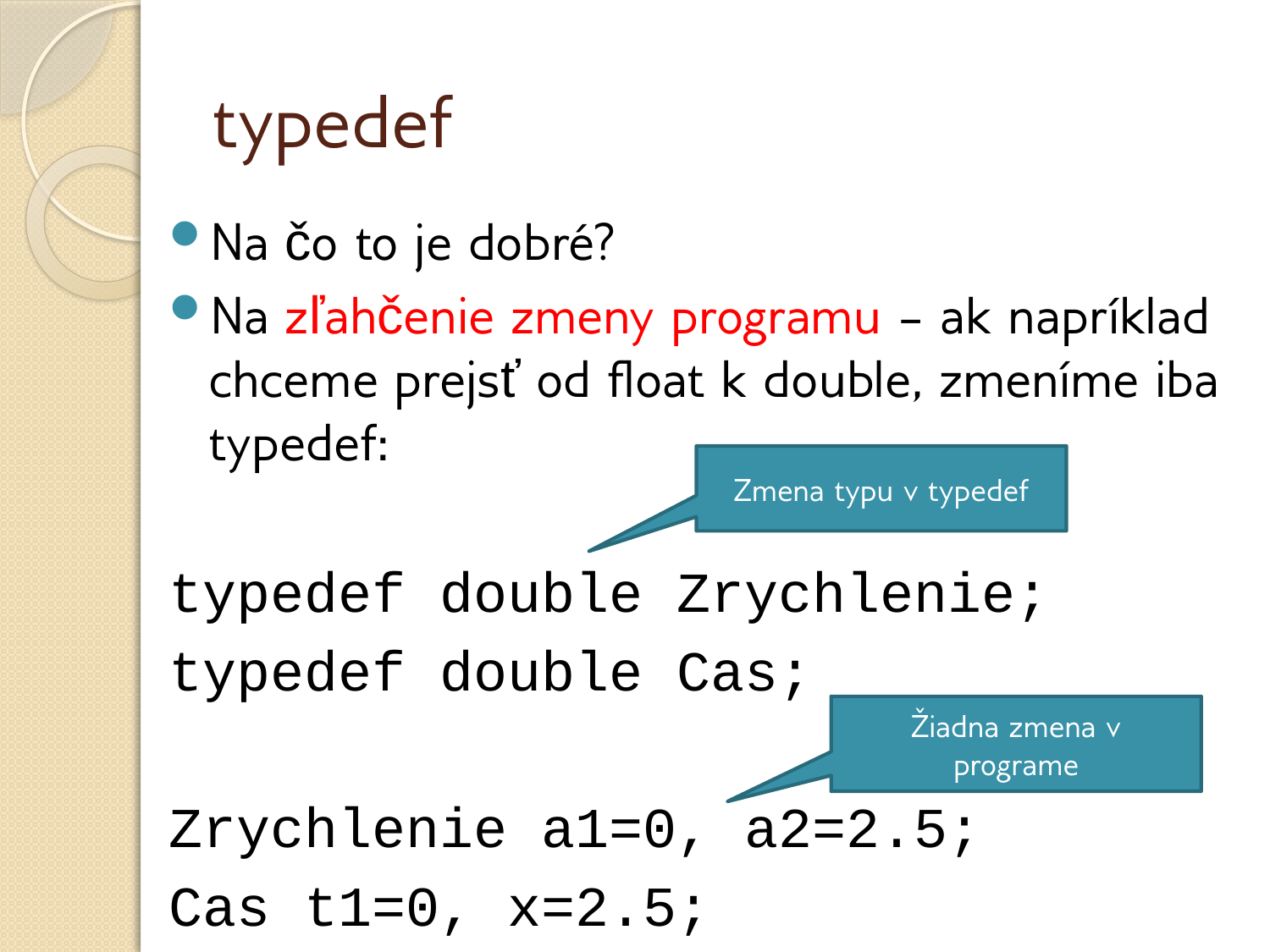

# typedef
Na čo to je dobré?
Na zľahčenie zmeny programu – ak napríklad chceme prejsť od float k double, zmeníme iba typedef:

typedef double Zrychlenie;
typedef double Cas;

Zrychlenie a1=0, a2=2.5;
Cas t1=0, x=2.5;

Zmena typu v typedef
Žiadna zmena v programe